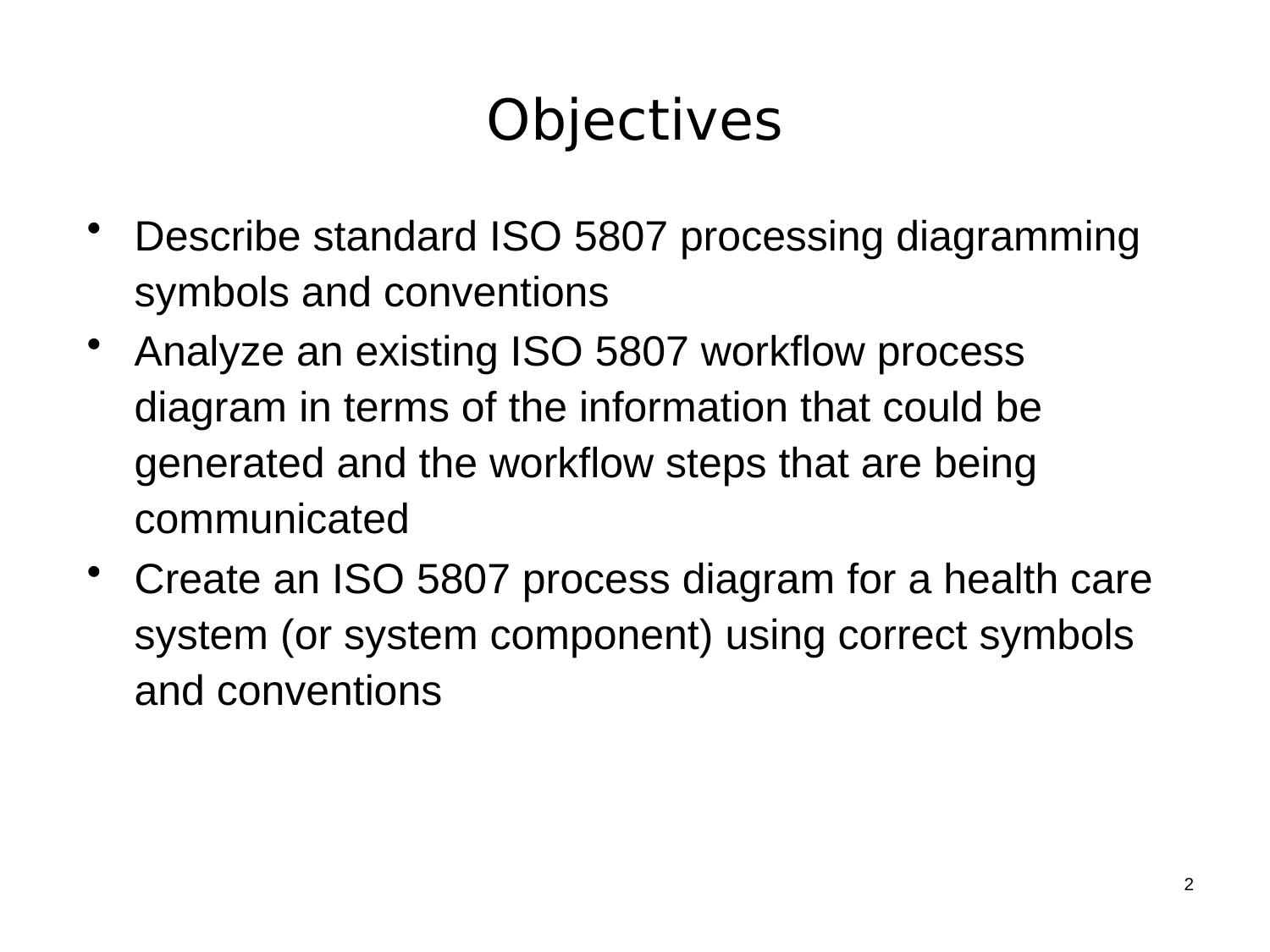

# Objectives
Describe standard ISO 5807 processing diagramming symbols and conventions
Analyze an existing ISO 5807 workflow process diagram in terms of the information that could be generated and the workflow steps that are being communicated
Create an ISO 5807 process diagram for a health care system (or system component) using correct symbols and conventions
2